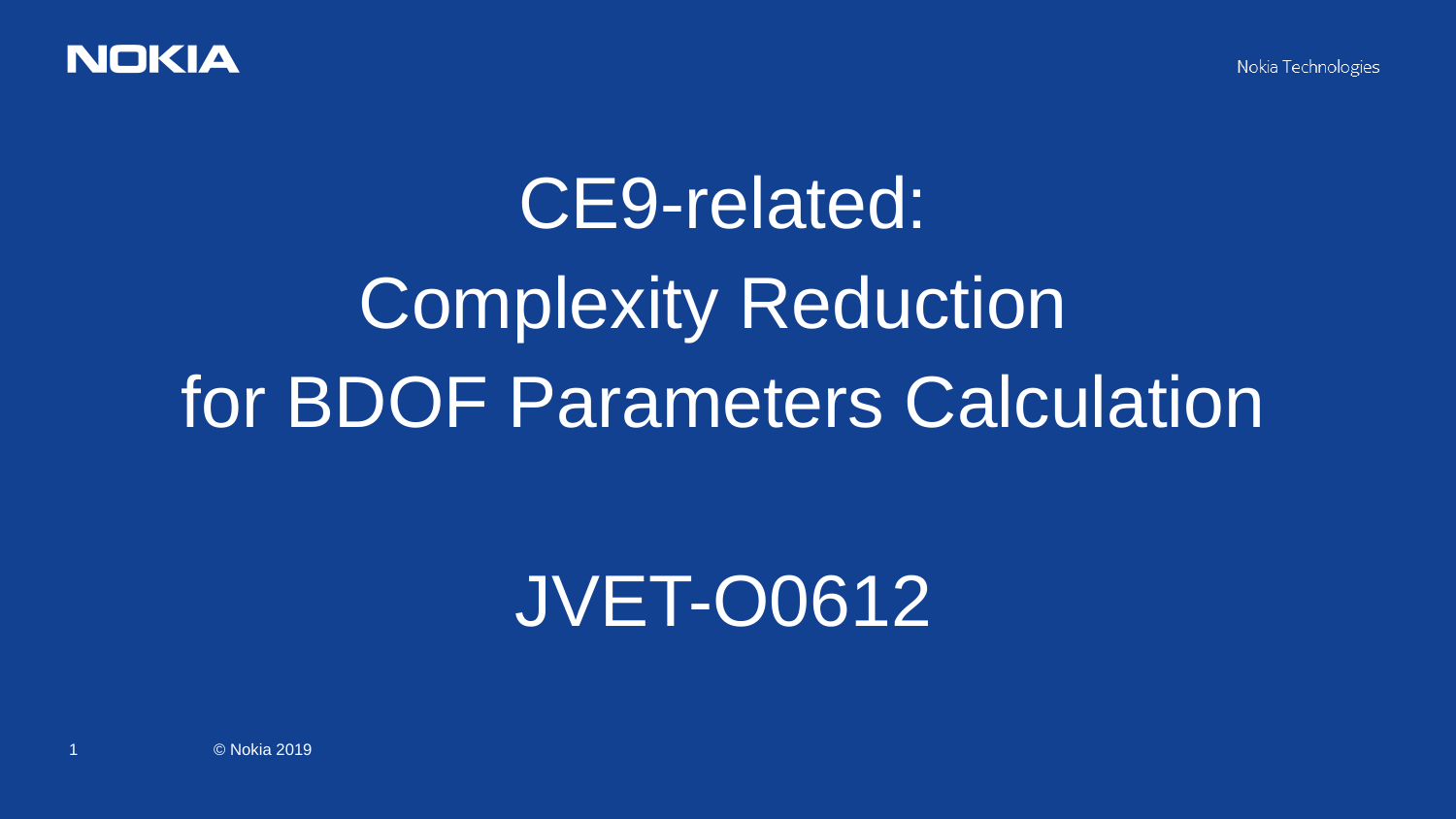

CE9-related:
Complexity Reduction
for BDOF Parameters Calculation

JVET-O0612